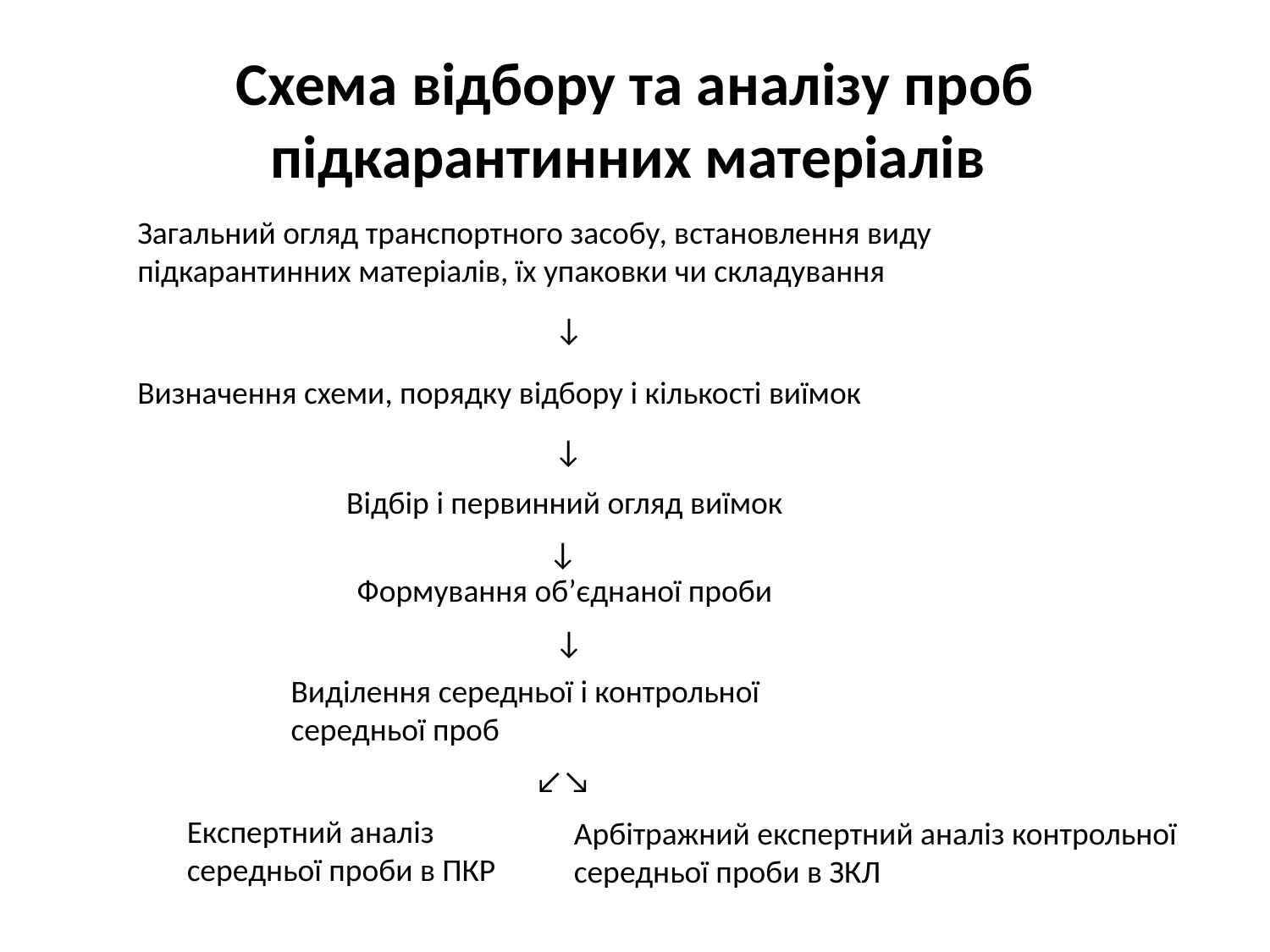

# Схема відбору та аналізу проб підкарантинних матеріалів
Загальний огляд транспортного засобу, встановлення виду підкарантинних матеріалів, їх упаковки чи складування
↓
Визначення схеми, порядку відбору і кількості виїмок
↓
Відбір і первинний огляд виїмок
↓
Формування об’єднаної проби
↓
Виділення середньої і контрольної середньої проб
↙↘
Експертний аналіз
середньої проби в ПКР
Арбітражний експертний аналіз контрольної середньої проби в ЗКЛ